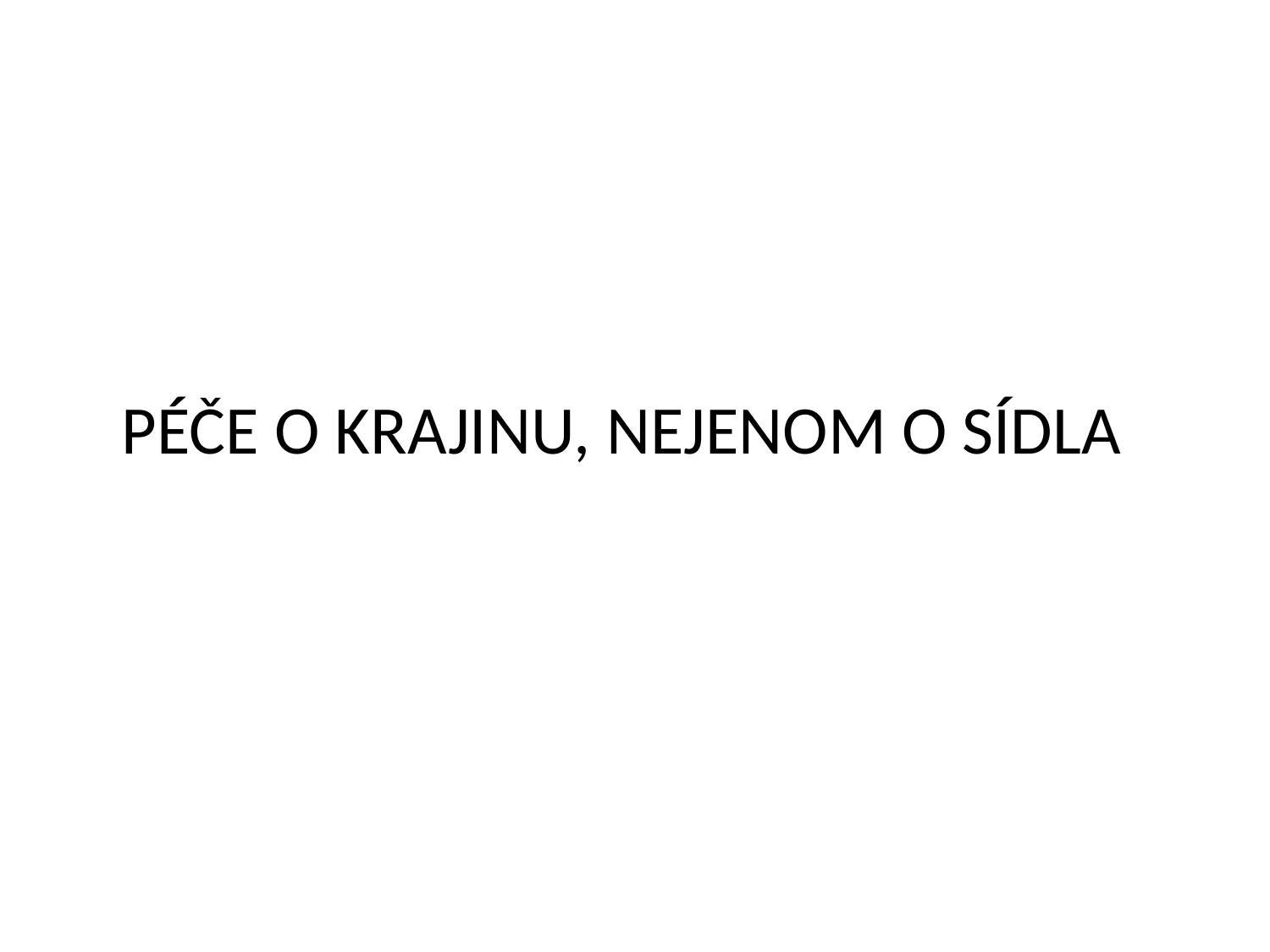

# PÉČE O KRAJINU, NEJENOM O SÍDLA